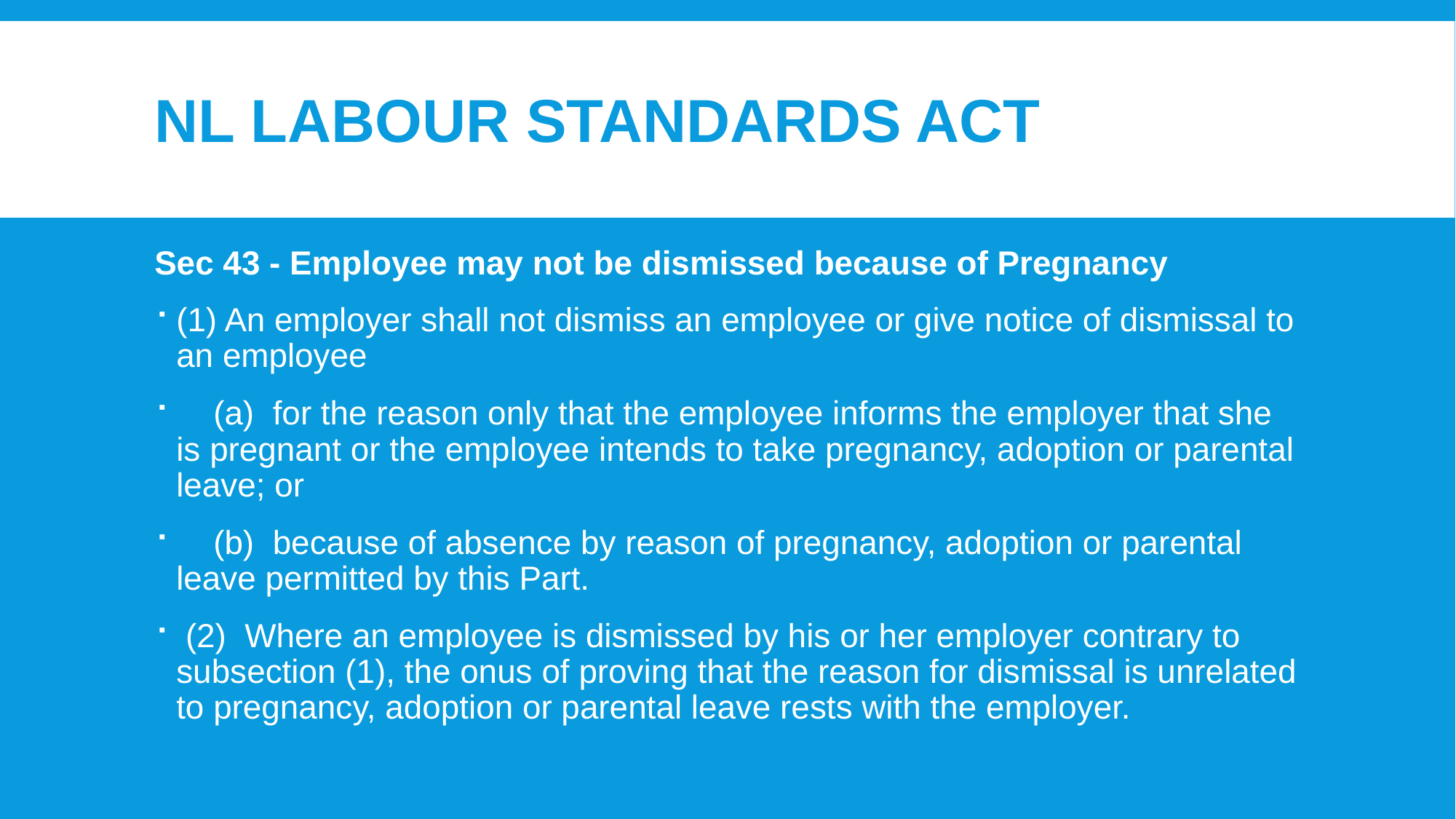

# NL Labour Standards Act
Sec 43 - Employee may not be dismissed because of Pregnancy
(1) An employer shall not dismiss an employee or give notice of dismissal to an employee
    (a)  for the reason only that the employee informs the employer that she is pregnant or the employee intends to take pregnancy, adoption or parental leave; or
    (b)  because of absence by reason of pregnancy, adoption or parental leave permitted by this Part.
 (2)  Where an employee is dismissed by his or her employer contrary to subsection (1), the onus of proving that the reason for dismissal is unrelated to pregnancy, adoption or parental leave rests with the employer.